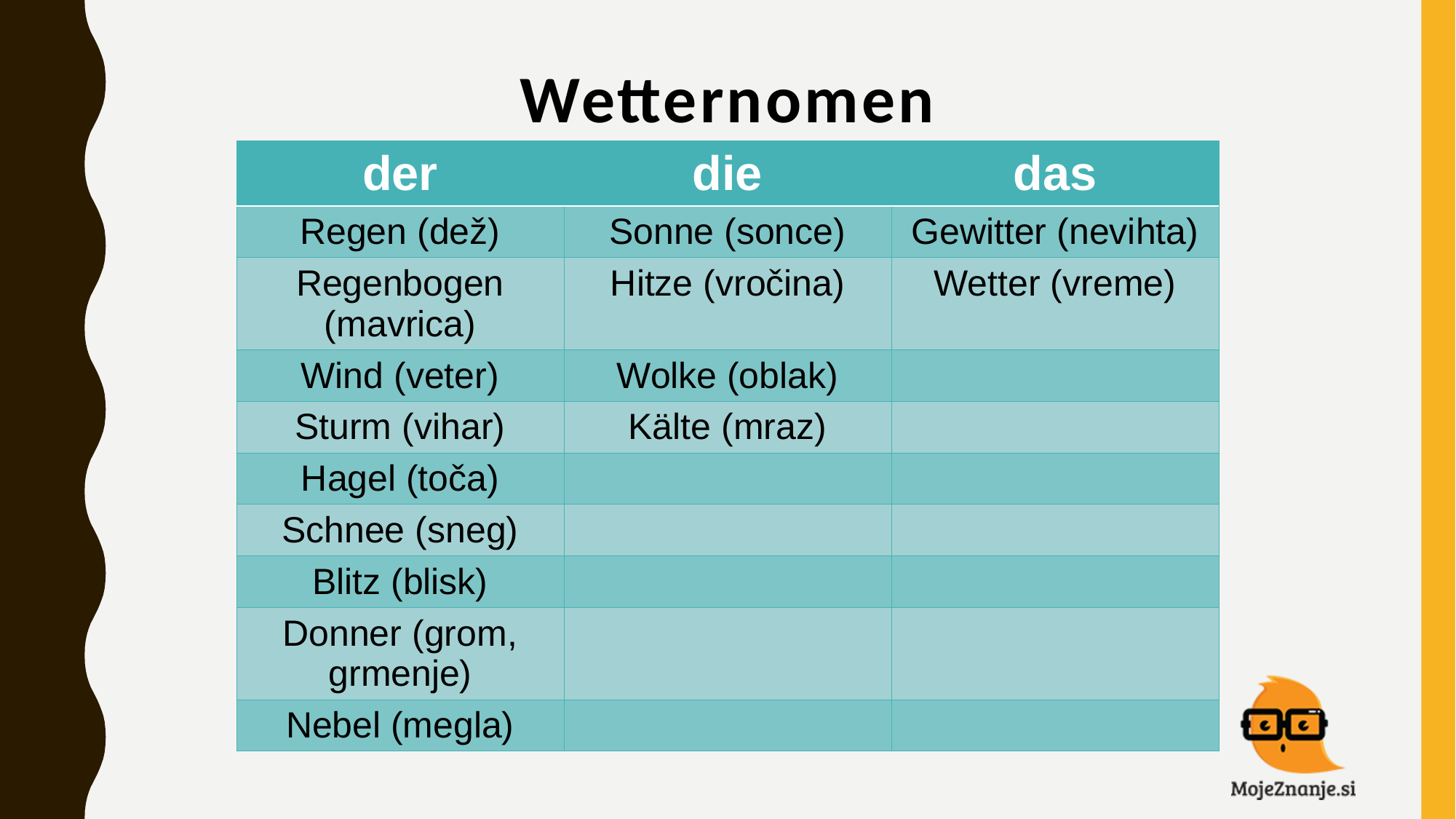

# Wetternomen
| der | die | das |
| --- | --- | --- |
| Regen (dež) | Sonne (sonce) | Gewitter (nevihta) |
| Regenbogen (mavrica) | Hitze (vročina) | Wetter (vreme) |
| Wind (veter) | Wolke (oblak) |  |
| Sturm (vihar) | Kälte (mraz) |  |
| Hagel (toča) |  |  |
| Schnee (sneg) |  |  |
| Blitz (blisk) |  |  |
| Donner (grom, grmenje) |  |  |
| Nebel (megla) |  |  |